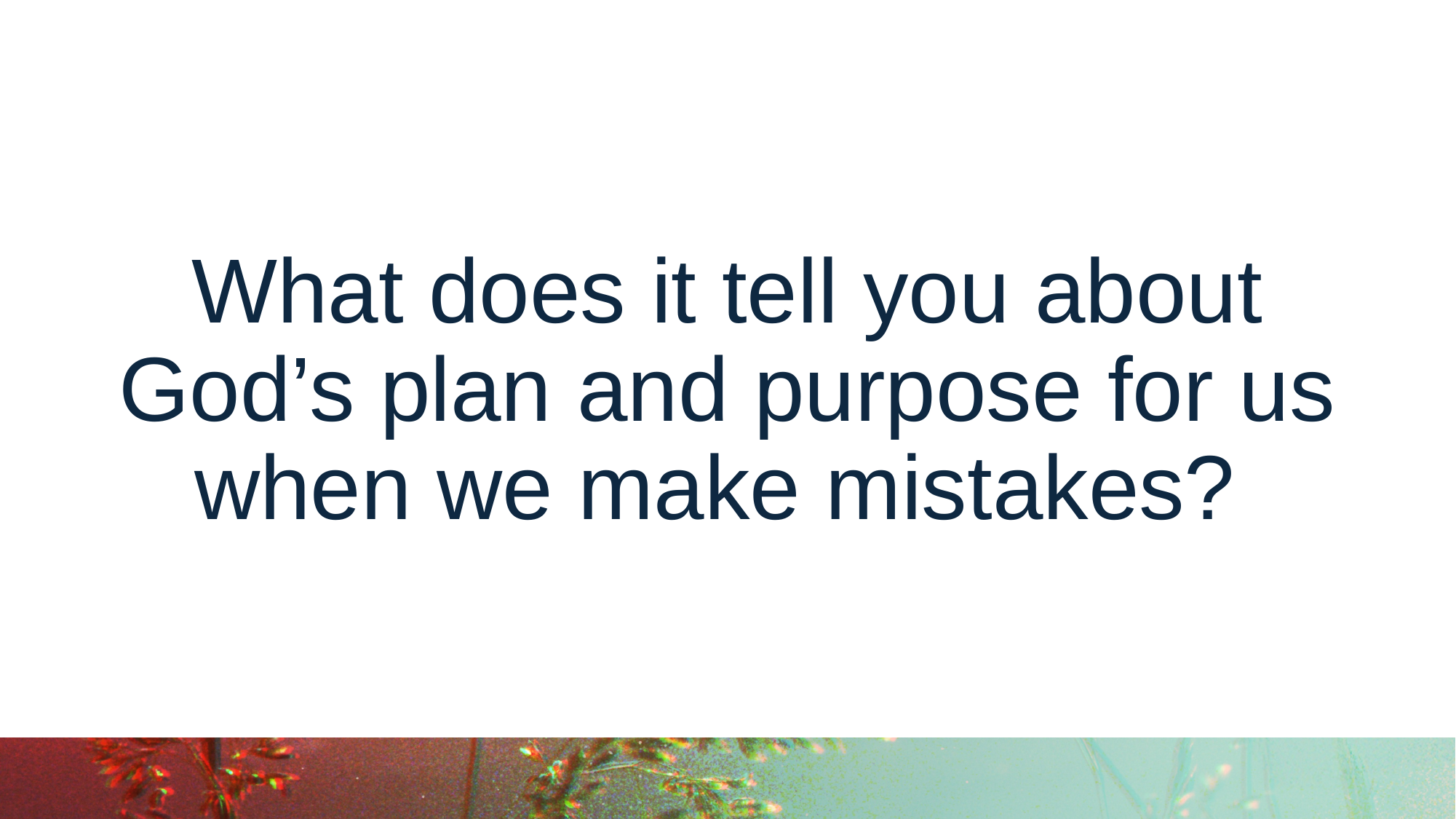

What does it tell you about God’s plan and purpose for us when we make mistakes?